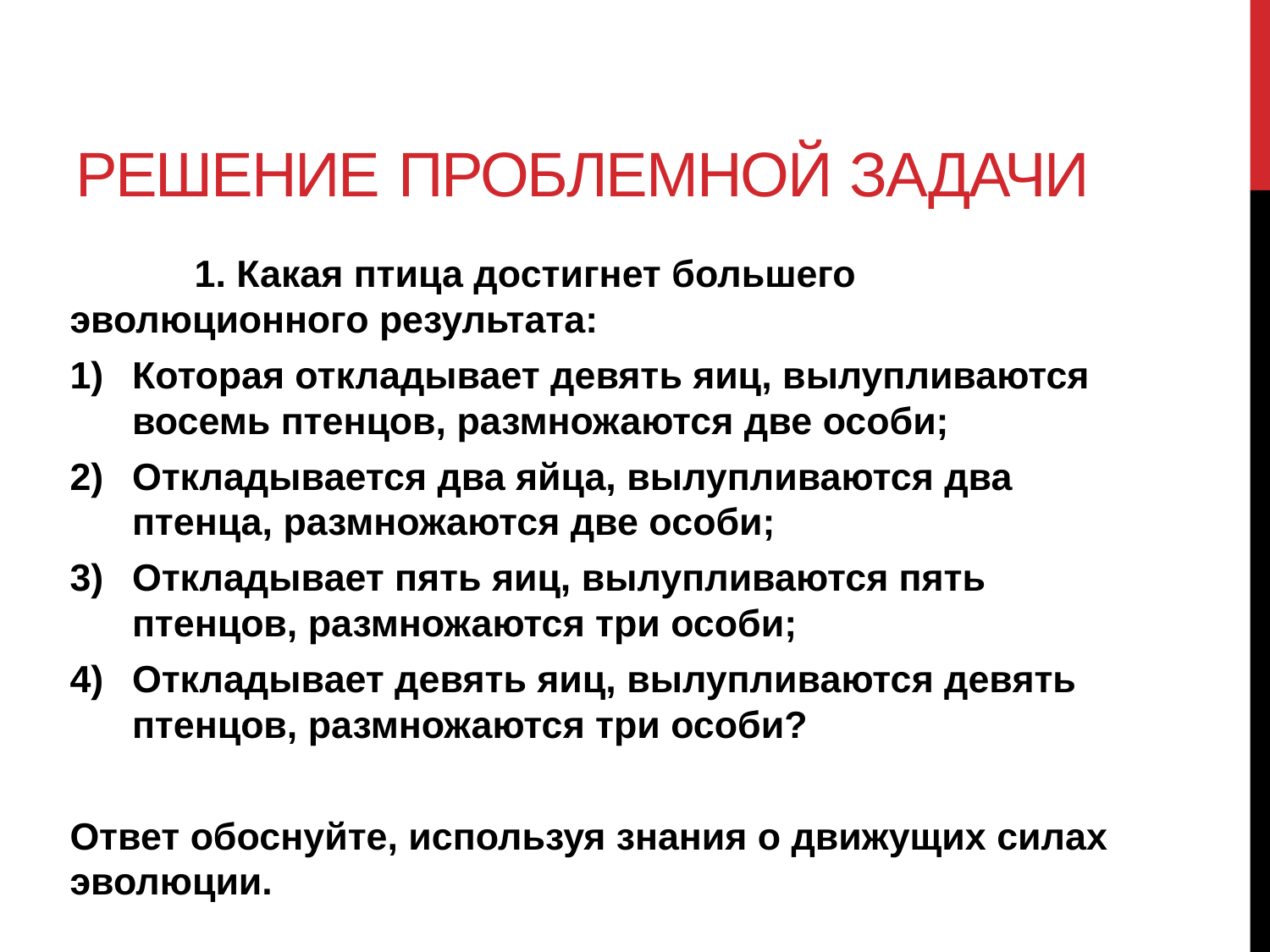

# Решение проблемной задачи
	1. Какая птица достигнет большего эволюционного результата:
Которая откладывает девять яиц, вылупливаются восемь птенцов, размножаются две особи;
Откладывается два яйца, вылупливаются два птенца, размножаются две особи;
Откладывает пять яиц, вылупливаются пять птенцов, размножаются три особи;
Откладывает девять яиц, вылупливаются девять птенцов, размножаются три особи?

Ответ обоснуйте, используя знания о движущих силах эволюции.